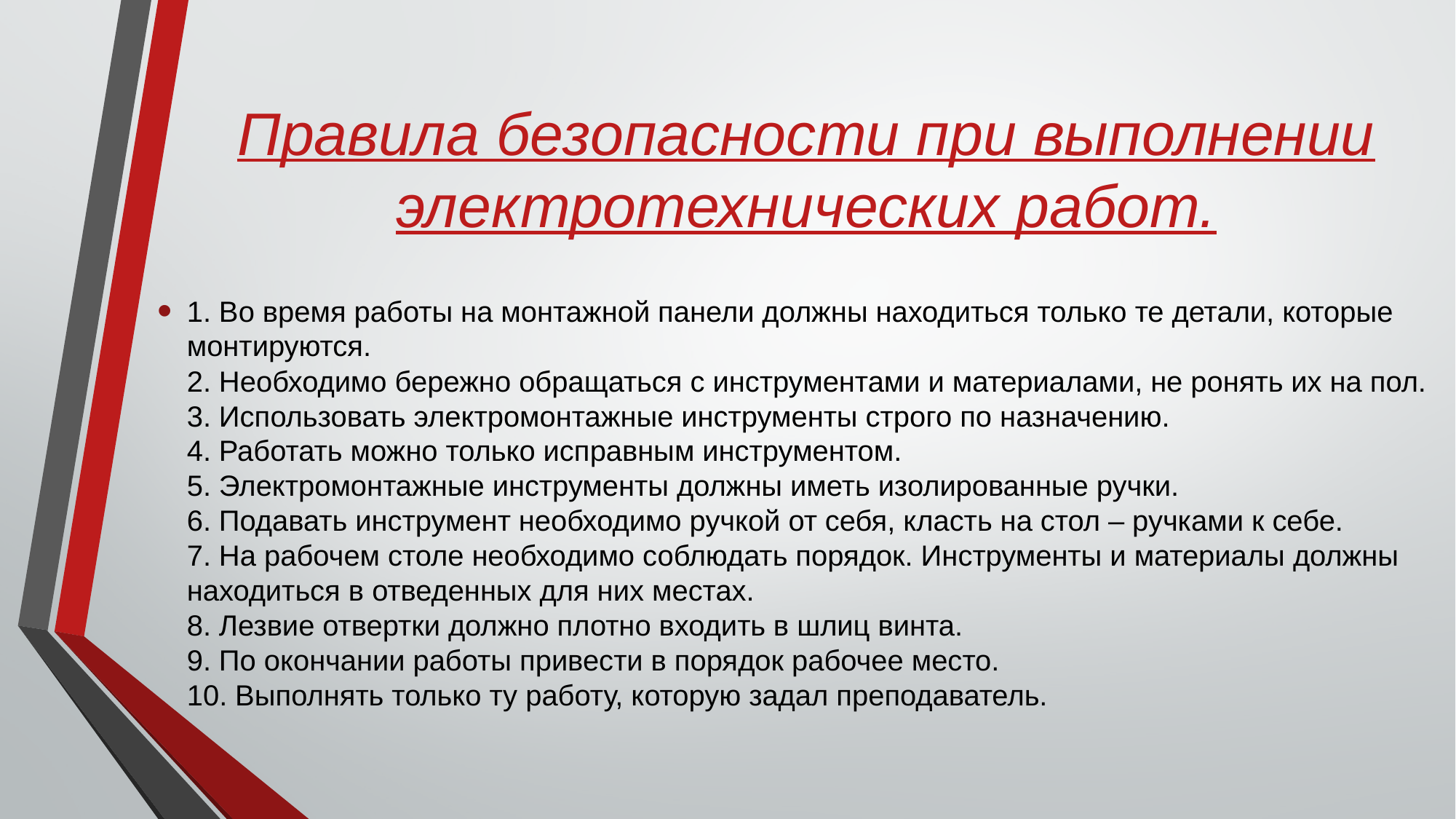

# Правила безопасности при выполнении электротехнических работ.
1. Во время работы на монтажной панели должны находиться только те детали, которые монтируются.
2. Необходимо бережно обращаться с инструментами и материалами, не ронять их на пол.
3. Использовать электромонтажные инструменты строго по назначению.
4. Работать можно только исправным инструментом.
5. Электромонтажные инструменты должны иметь изолированные ручки.
6. Подавать инструмент необходимо ручкой от себя, класть на стол – ручками к себе.
7. На рабочем столе необходимо соблюдать порядок. Инструменты и материалы должны находиться в отведенных для них местах.
8. Лезвие отвертки должно плотно входить в шлиц винта.
9. По окончании работы привести в порядок рабочее место.
10. Выполнять только ту работу, которую задал преподаватель.